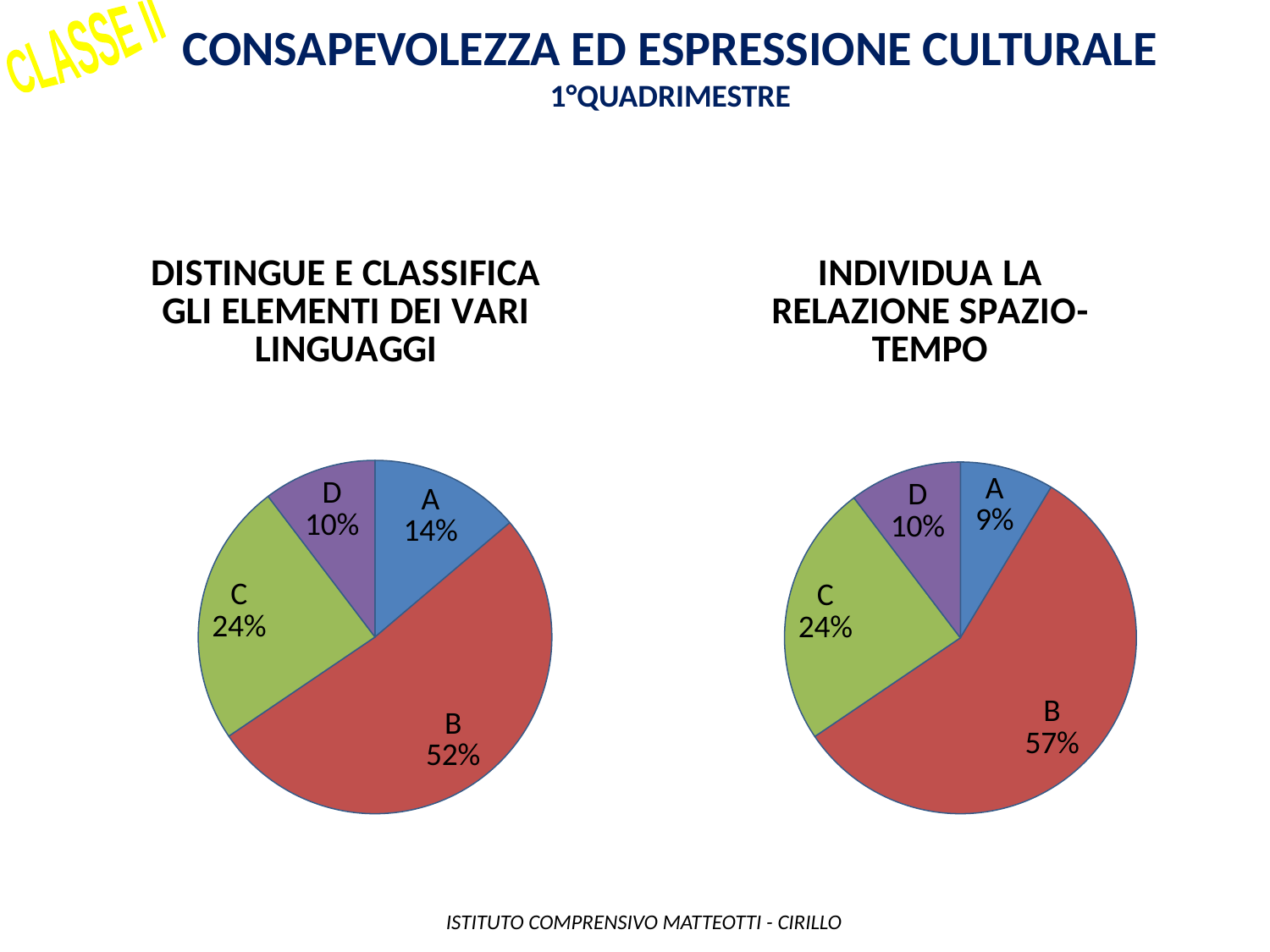

Consapevolezza ed espressione culturale
1°QUADRIMESTRE
CLASSE II

### Chart: DISTINGUE E CLASSIFICA GLI ELEMENTI DEI VARI LINGUAGGI

| Category |  |
|---|---|
| A | 8.0 |
| B | 30.0 |
| C | 14.0 |
| D | 6.0 |

### Chart: INDIVIDUA LA RELAZIONE SPAZIO-TEMPO

| Category |  |
|---|---|
| A | 5.0 |
| B | 33.0 |
| C | 14.0 |
| D | 6.0 |
 ISTITUTO COMPRENSIVO MATTEOTTI - CIRILLO